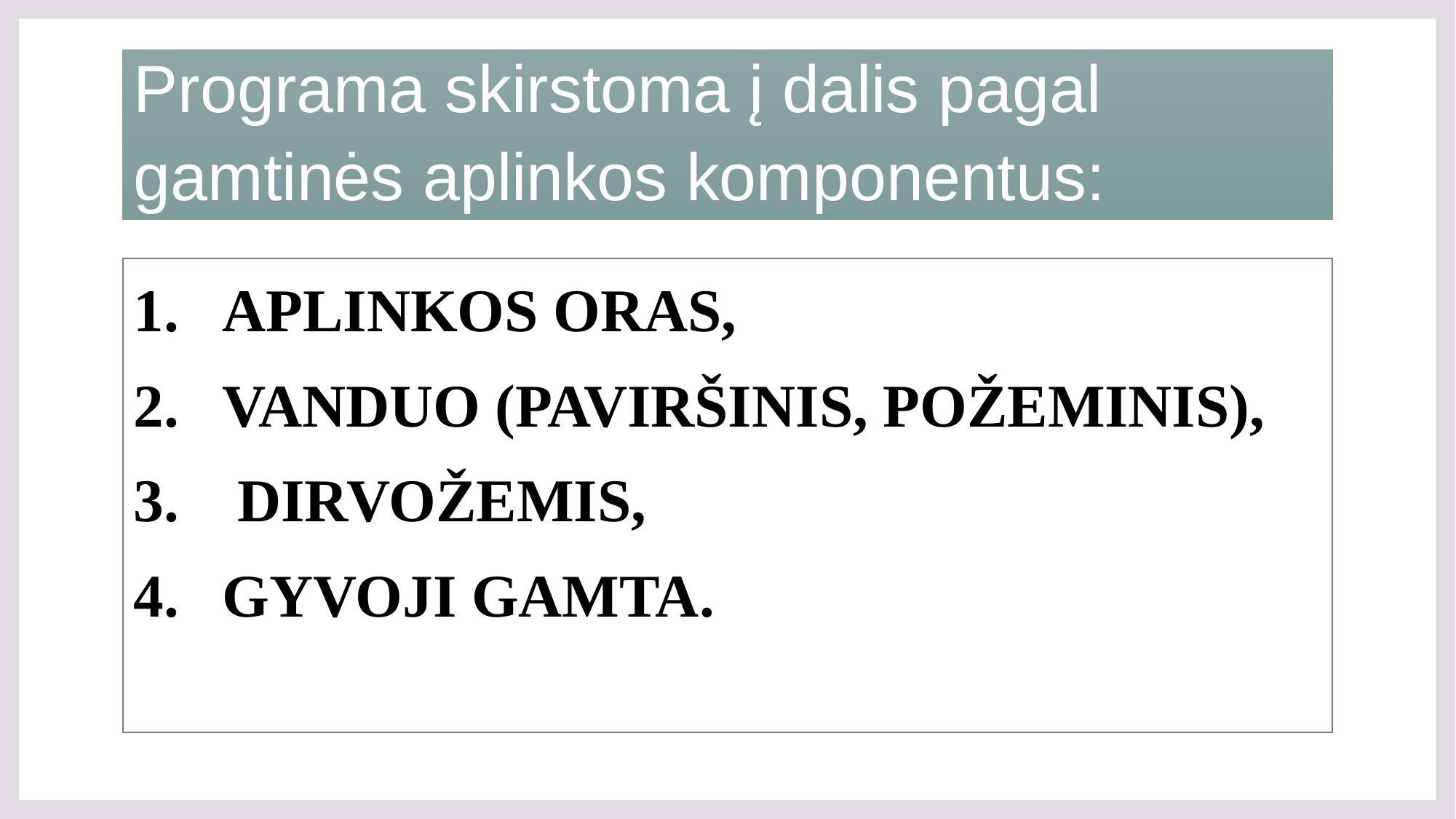

# Programa skirstoma į dalis pagal gamtinės aplinkos komponentus:
APLINKOS ORAS,
VANDUO (PAVIRŠINIS, POŽEMINIS),
 DIRVOŽEMIS,
GYVOJI GAMTA.